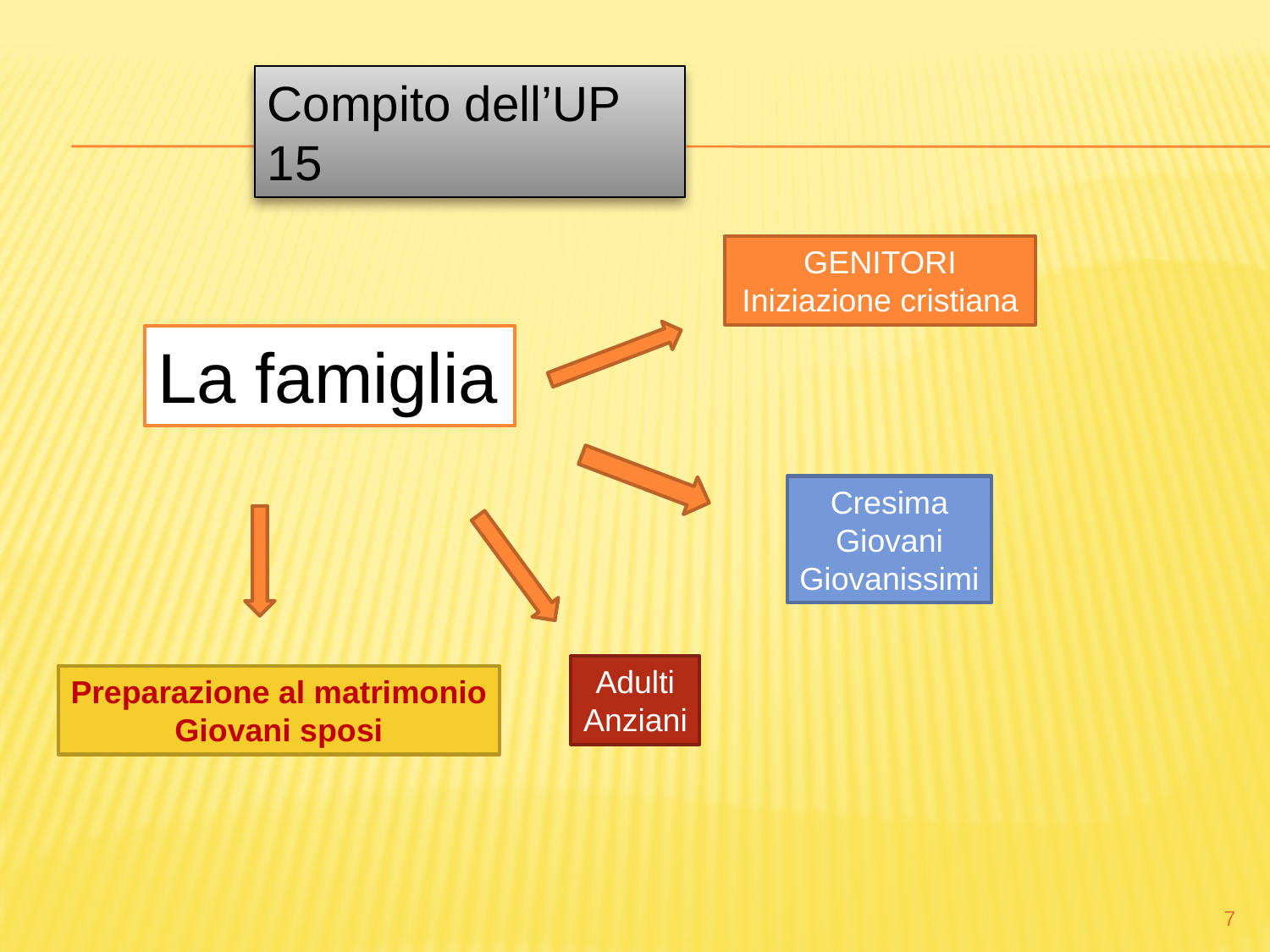

Compito dell’UP 15
GENITORI
Iniziazione cristiana
La famiglia

Cresima
Giovani
Giovanissimi

Adulti
Anziani
Preparazione al matrimonio
Giovani sposi
7